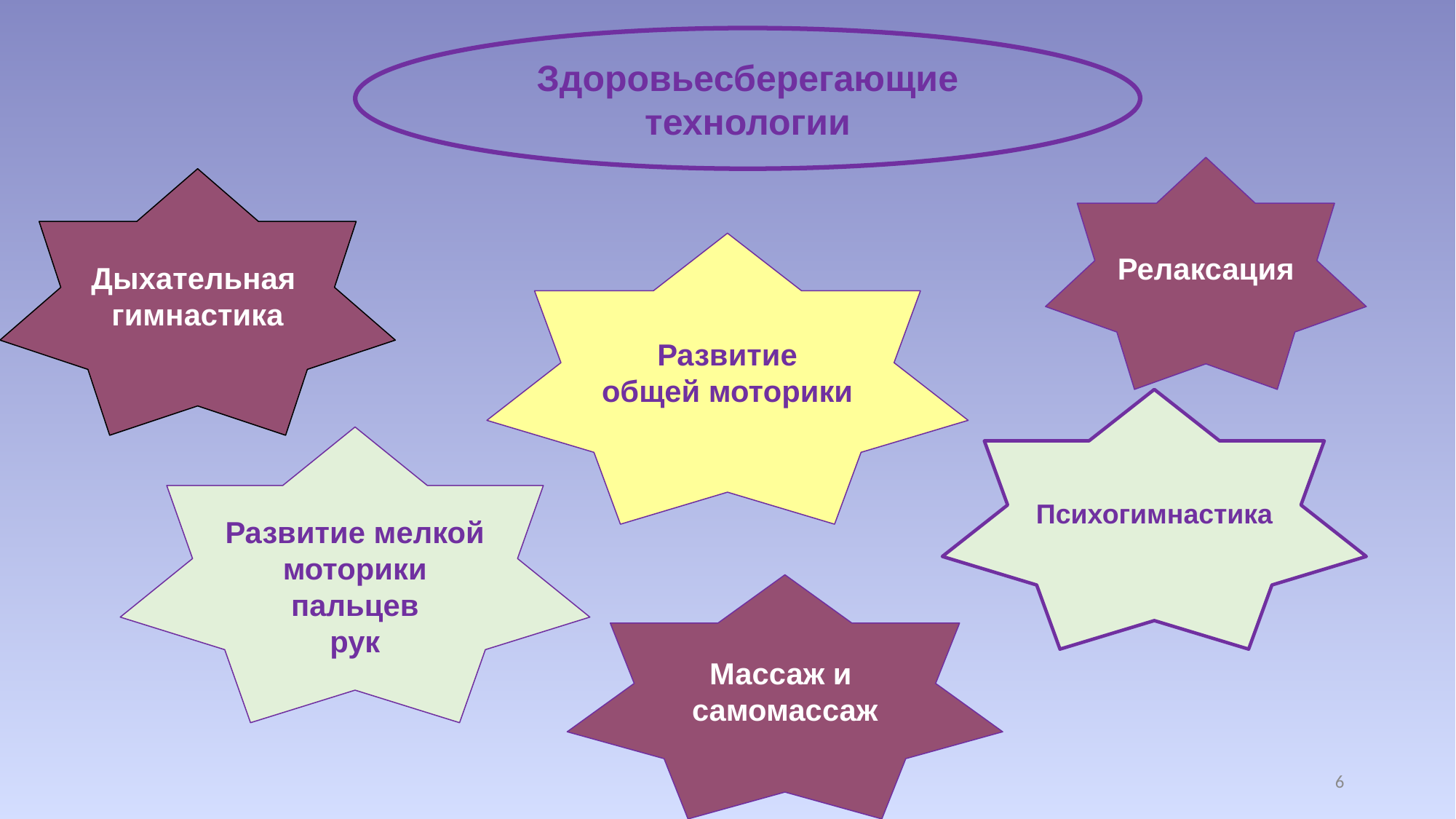

Здоровьесберегающие
технологии
Релаксация
Дыхательная
гимнастика
Развитие
общей моторики
Психогимнастика

Развитие мелкой
 моторики
пальцев
рук
Массаж и
самомассаж
6